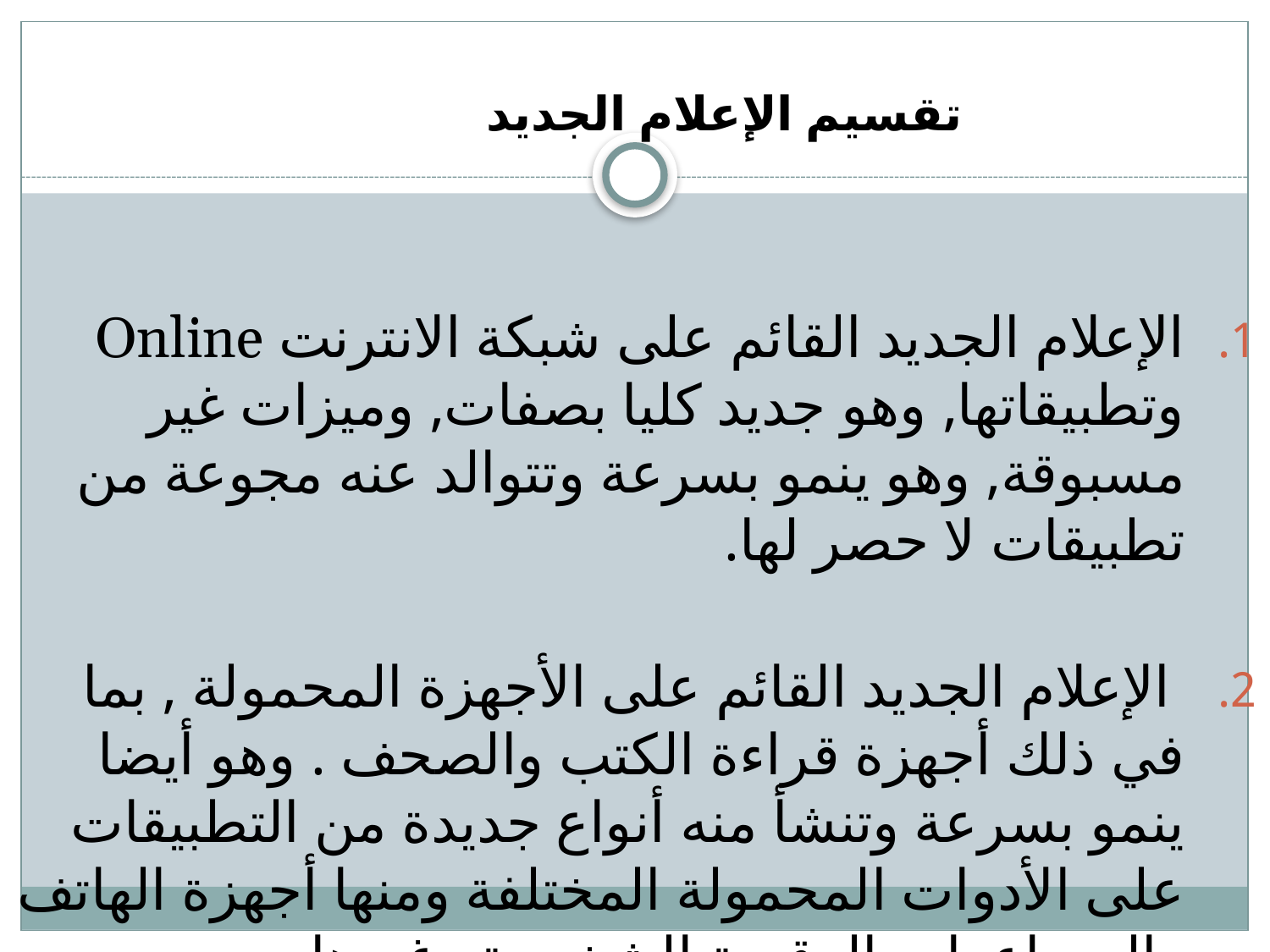

# تقسيم الإعلام الجديد

الإعلام الجديد القائم على شبكة الانترنت Online وتطبيقاتها, وهو جديد كليا بصفات, وميزات غير مسبوقة, وهو ينمو بسرعة وتتوالد عنه مجوعة من تطبيقات لا حصر لها.
 الإعلام الجديد القائم على الأجهزة المحمولة , بما في ذلك أجهزة قراءة الكتب والصحف . وهو أيضا ينمو بسرعة وتنشأ منه أنواع جديدة من التطبيقات على الأدوات المحمولة المختلفة ومنها أجهزة الهاتف والمساعدات الرقمية الشخصية وغيرها .